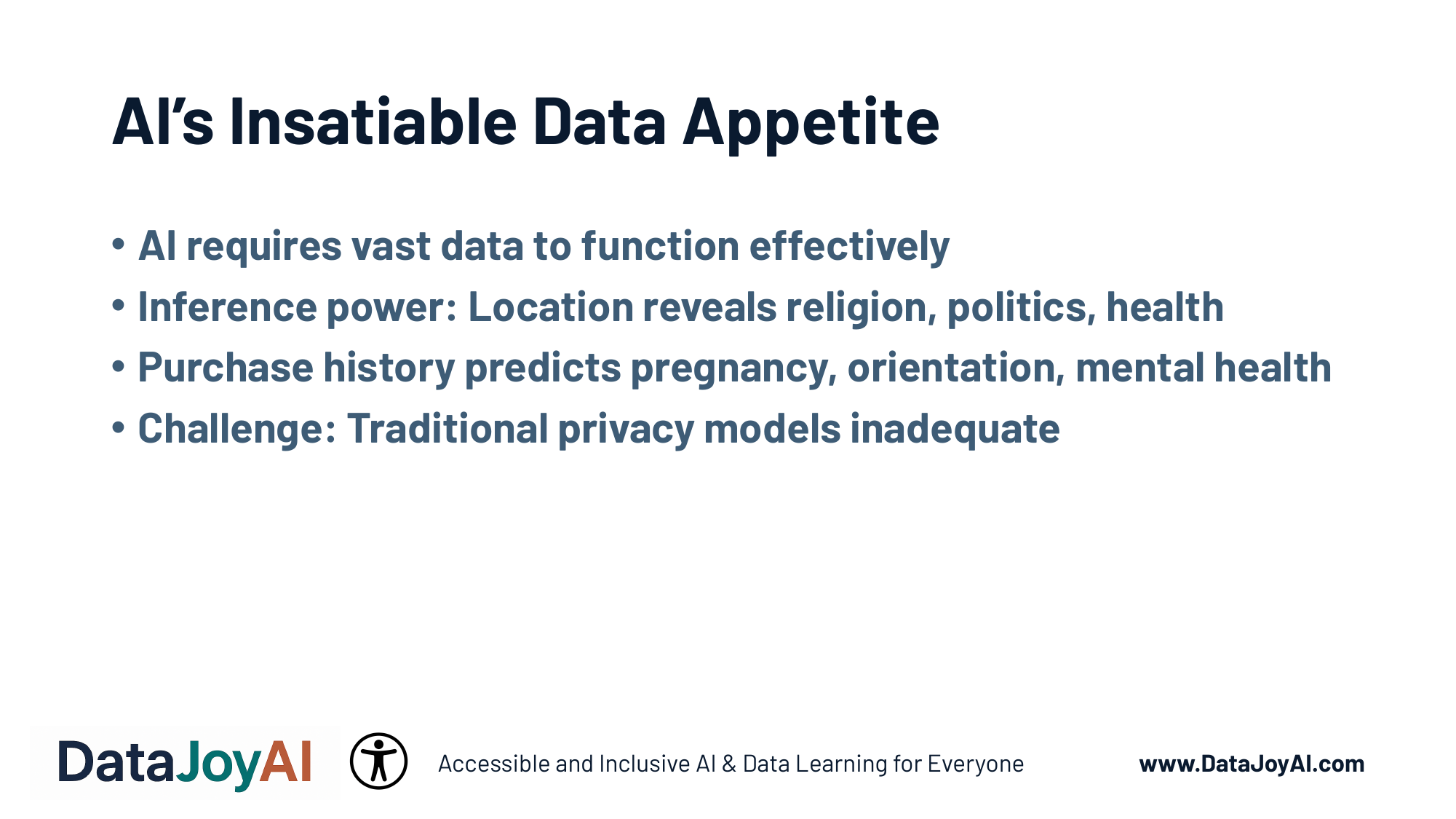

# AI’s Insatiable Data Appetite
AI requires vast data to function effectively
Inference power: Location reveals religion, politics, health
Purchase history predicts pregnancy, orientation, mental health
Challenge: Traditional privacy models inadequate